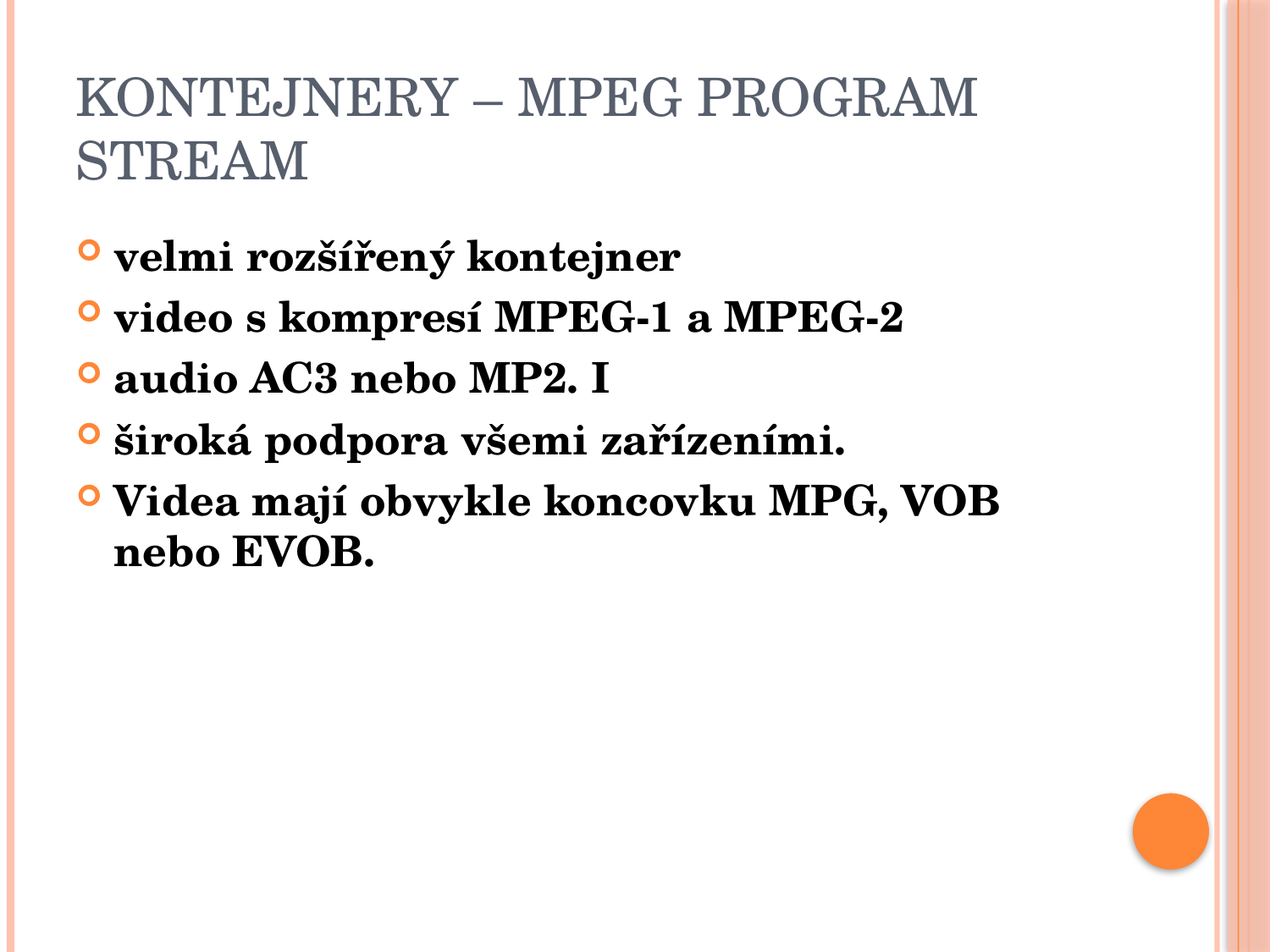

# Kontejnery – MPEG Program Stream
velmi rozšířený kontejner
video s kompresí MPEG-1 a MPEG-2
audio AC3 nebo MP2. I
široká podpora všemi zařízeními.
Videa mají obvykle koncovku MPG, VOB nebo EVOB.